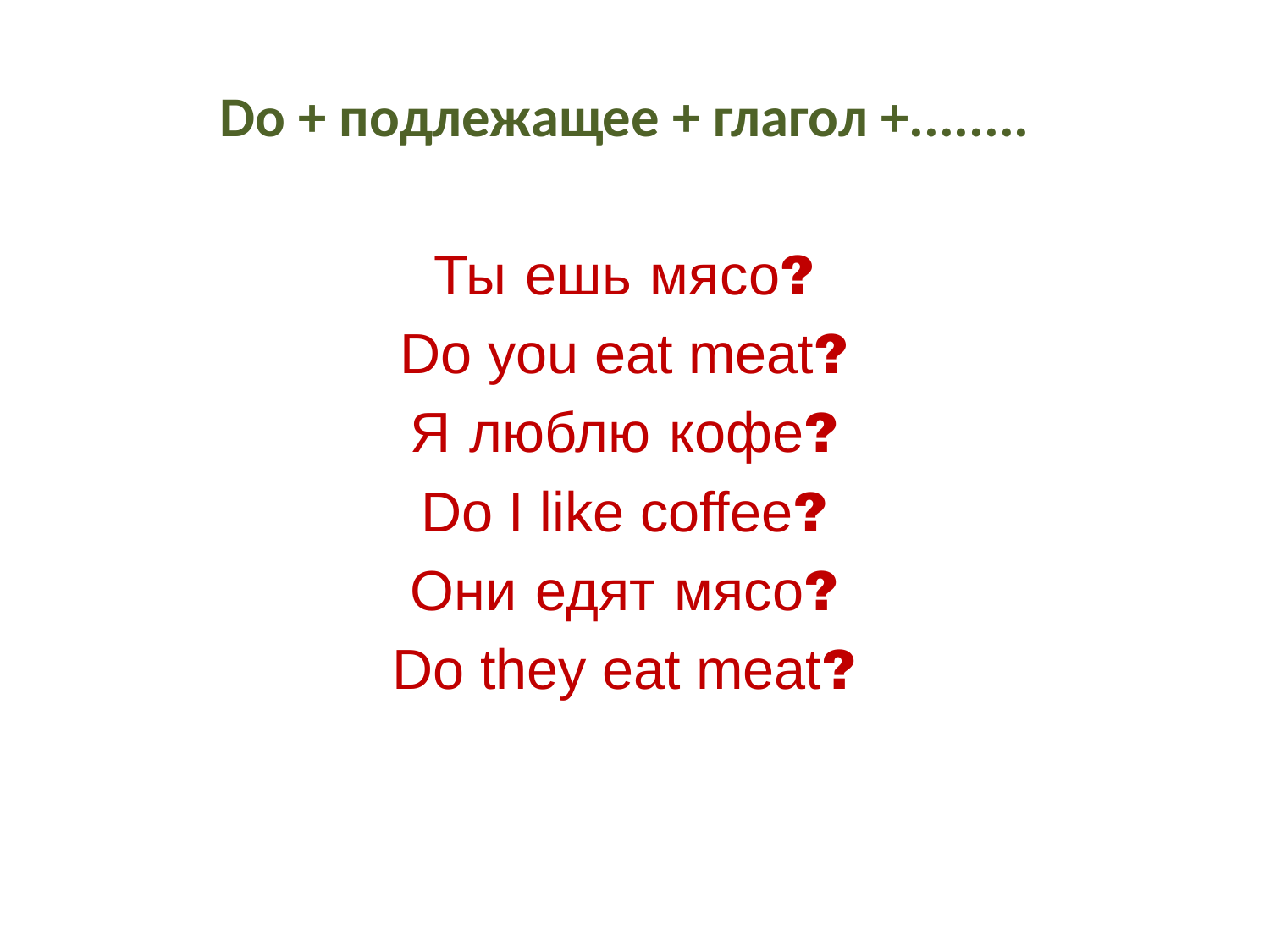

Do + подлежащее + глагол +........

Ты ешь мясо?
Do you eat meat?
Я люблю кофе?
Do I like coffee?
Они едят мясо?
Do they eat meat?